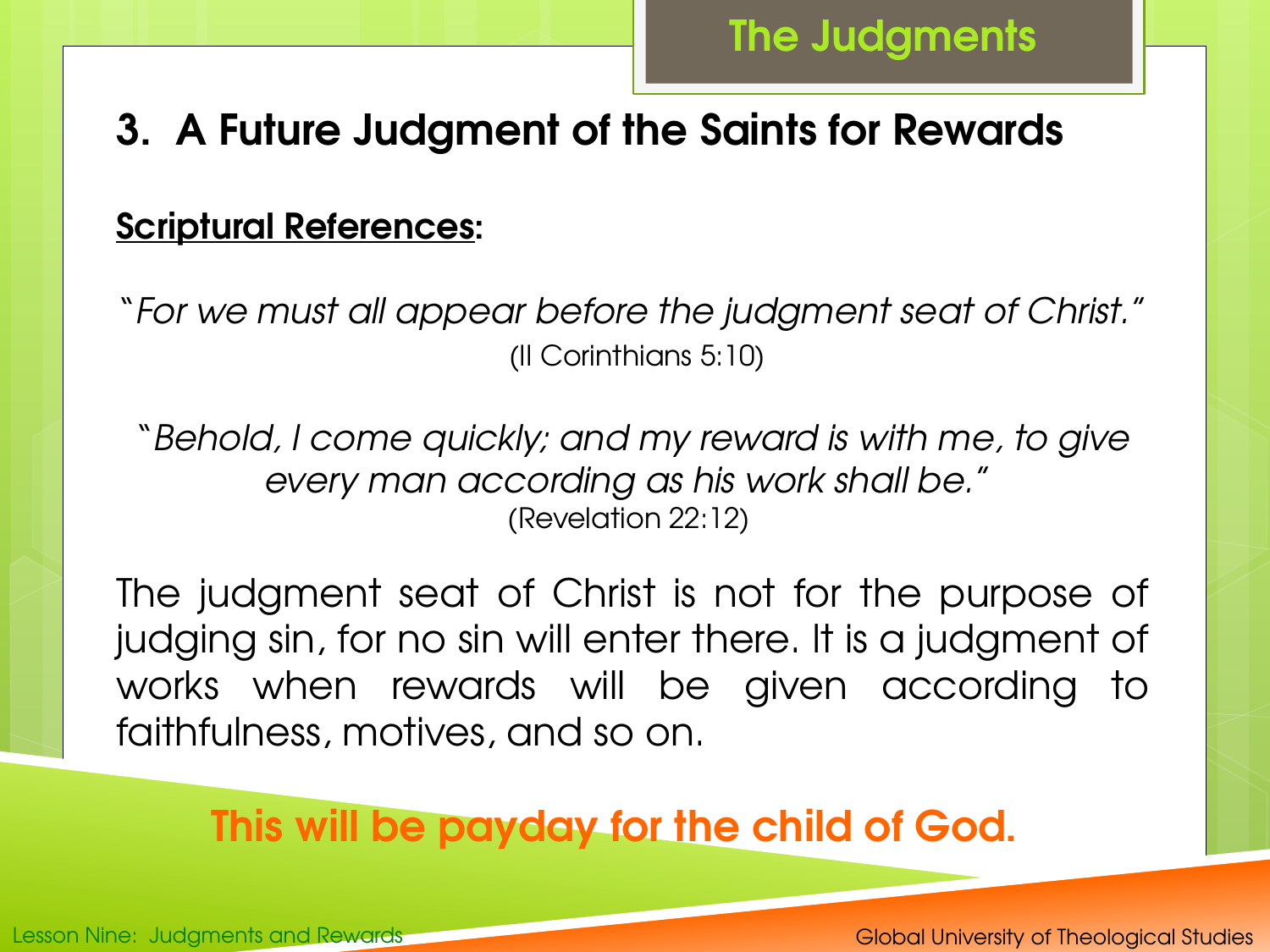

The Judgments
3.  A Future Judgment of the Saints for Rewards

Scriptural References:

“For we must all appear before the judgment seat of Christ.”
 (II Corinthians 5:10)

“Behold, I come quickly; and my reward is with me, to give every man according as his work shall be.”
(Revelation 22:12)

The judgment seat of Christ is not for the purpose of judging sin, for no sin will enter there. It is a judgment of works when rewards will be given according to faithfulness, motives, and so on.
 Global University of Theological Studies
Lesson Nine:  Judgments and Rewards
This will be payday for the child of God.